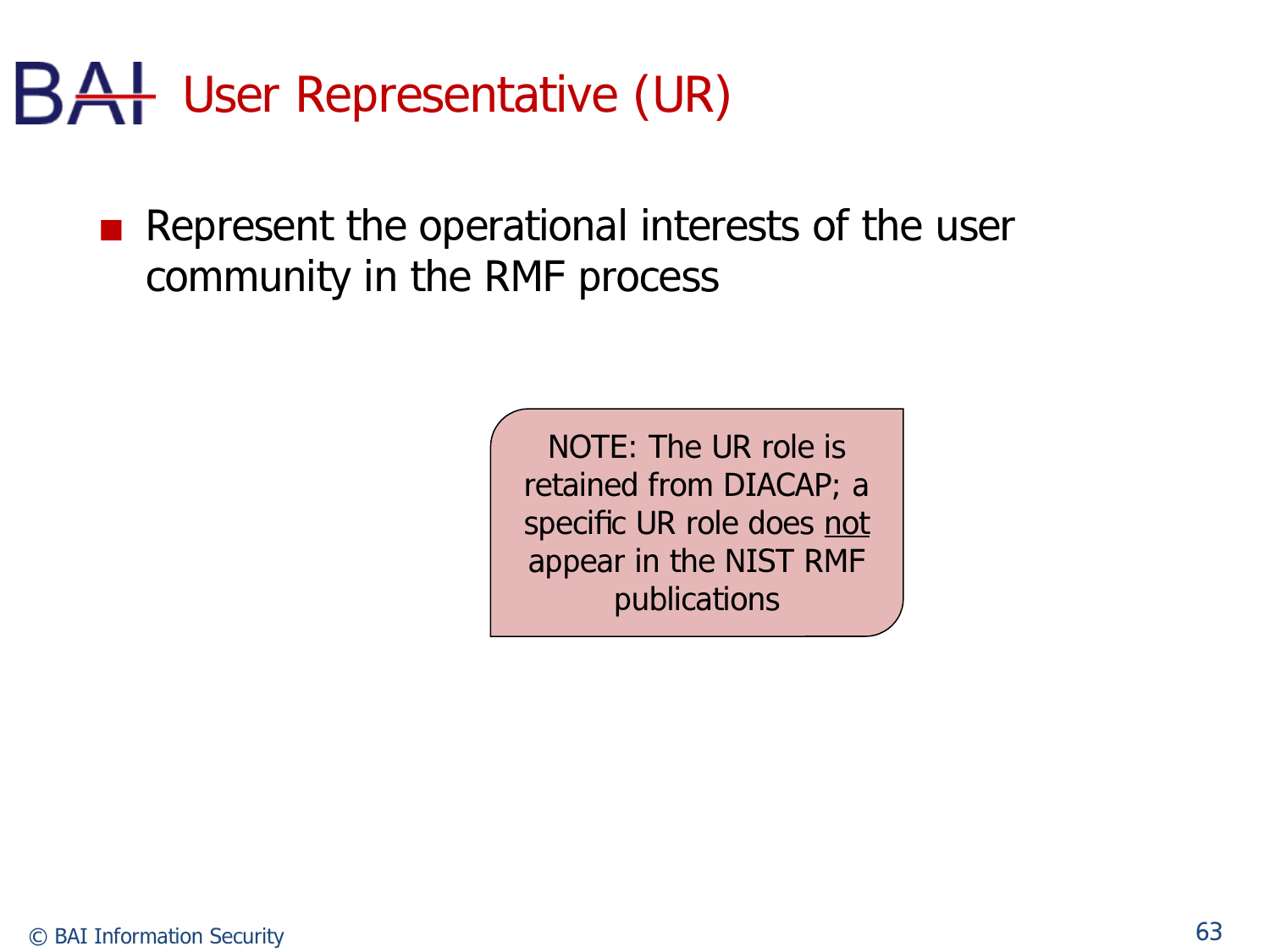

# User Representative (UR)
Represent the operational interests of the user community in the RMF process
NOTE: The UR role is retained from DIACAP; a specific UR role does not appear in the NIST RMF publications